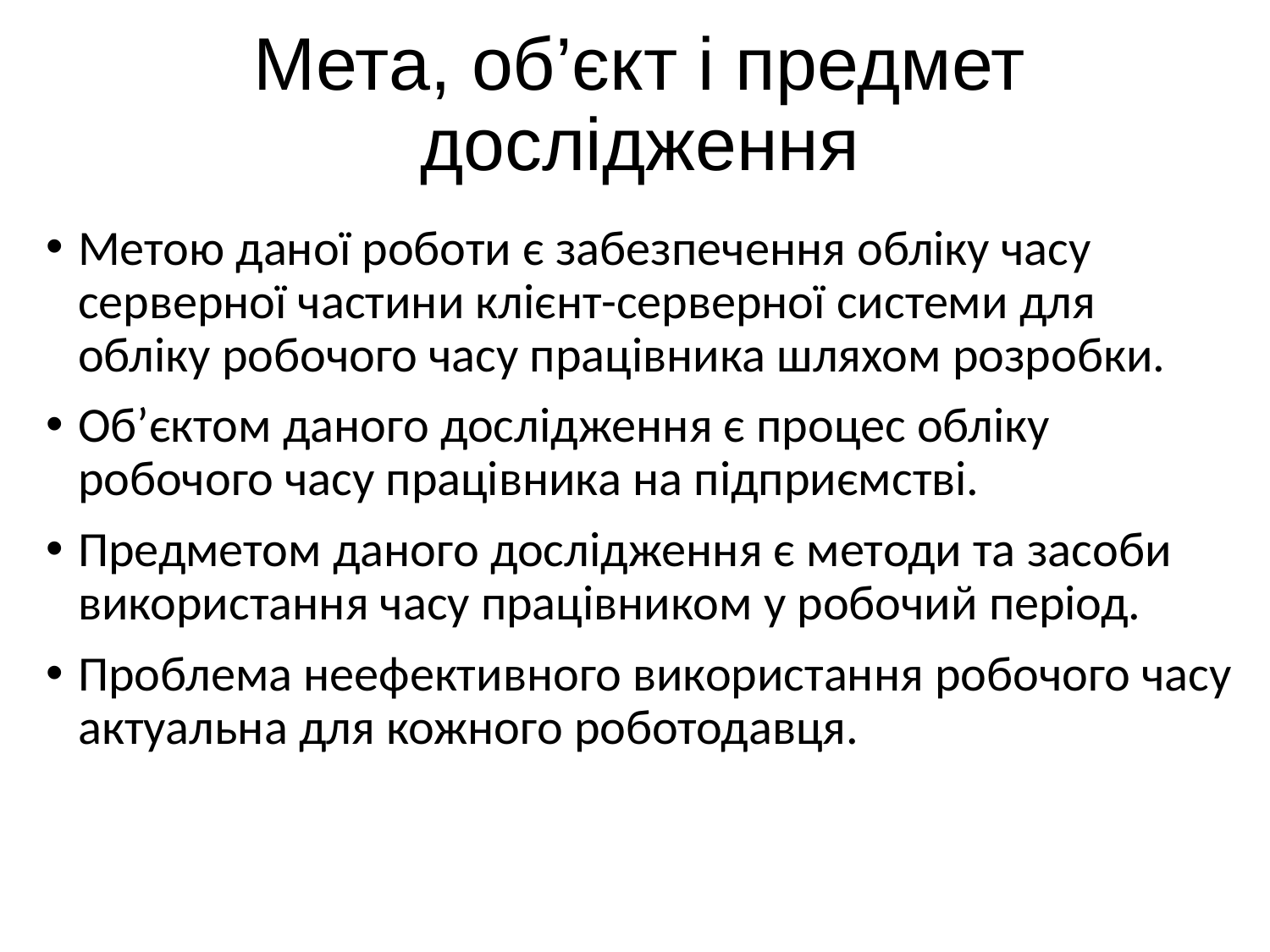

# Мета, об’єкт і предмет дослідження
Метою даної роботи є забезпечення обліку часу серверної частини клієнт-серверної системи для обліку робочого часу працівника шляхом розробки.
Об’єктом даного дослідження є процес обліку робочого часу працівника на підприємстві.
Предметом даного дослідження є методи та засоби використання часу працівником у робочий період.
Проблема неефективного використання робочого часу актуальна для кожного роботодавця.